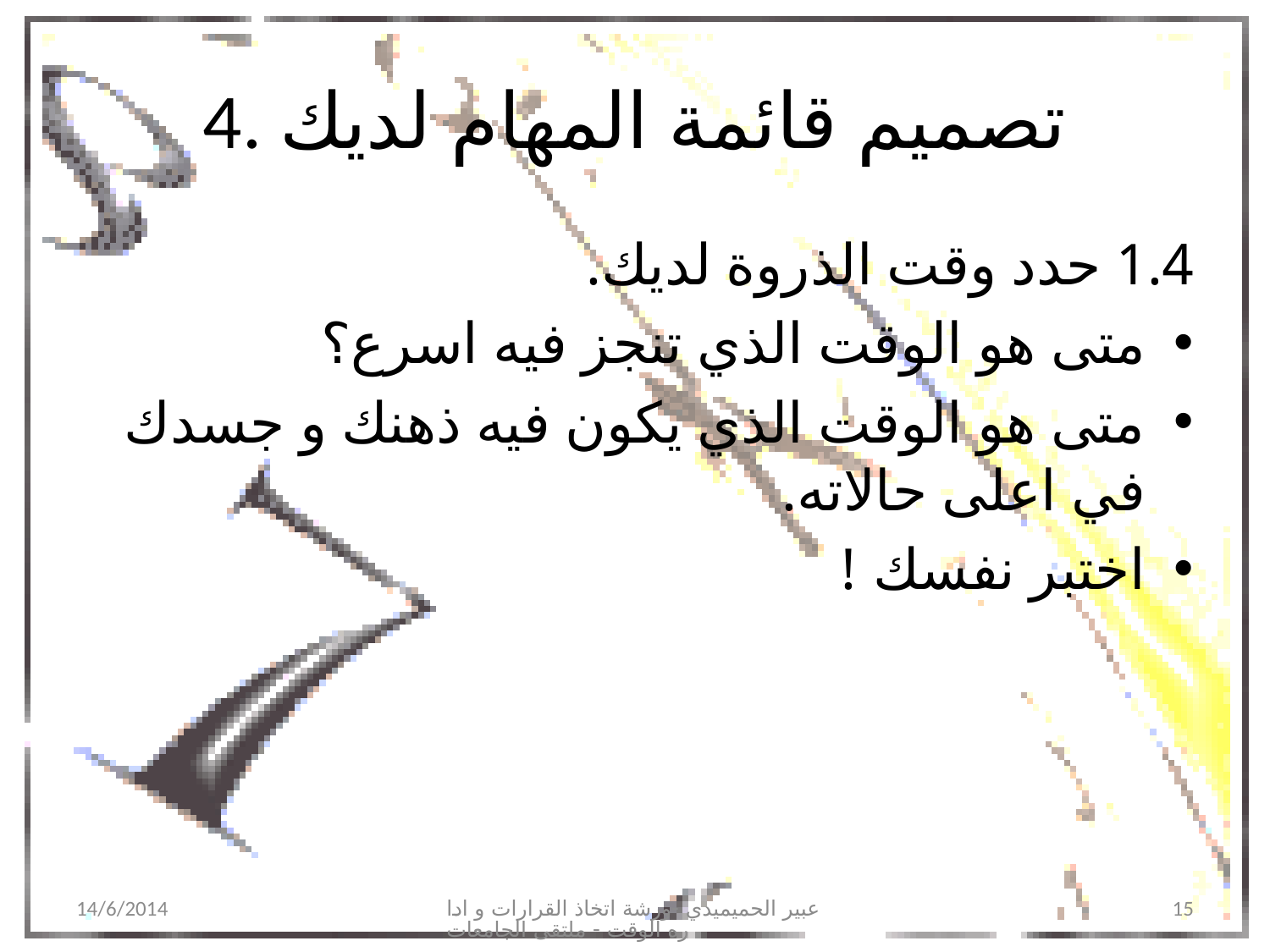

# 4. تصميم قائمة المهام لديك
1.4 حدد وقت الذروة لديك.
متى هو الوقت الذي تنجز فيه اسرع؟
متى هو الوقت الذي يكون فيه ذهنك و جسدك في اعلى حالاته.
اختبر نفسك !

14/6/2014
عبير الحميميدي -ورشة اتخاذ القرارات و اداره الوقت - ملتقى الجامعات
15